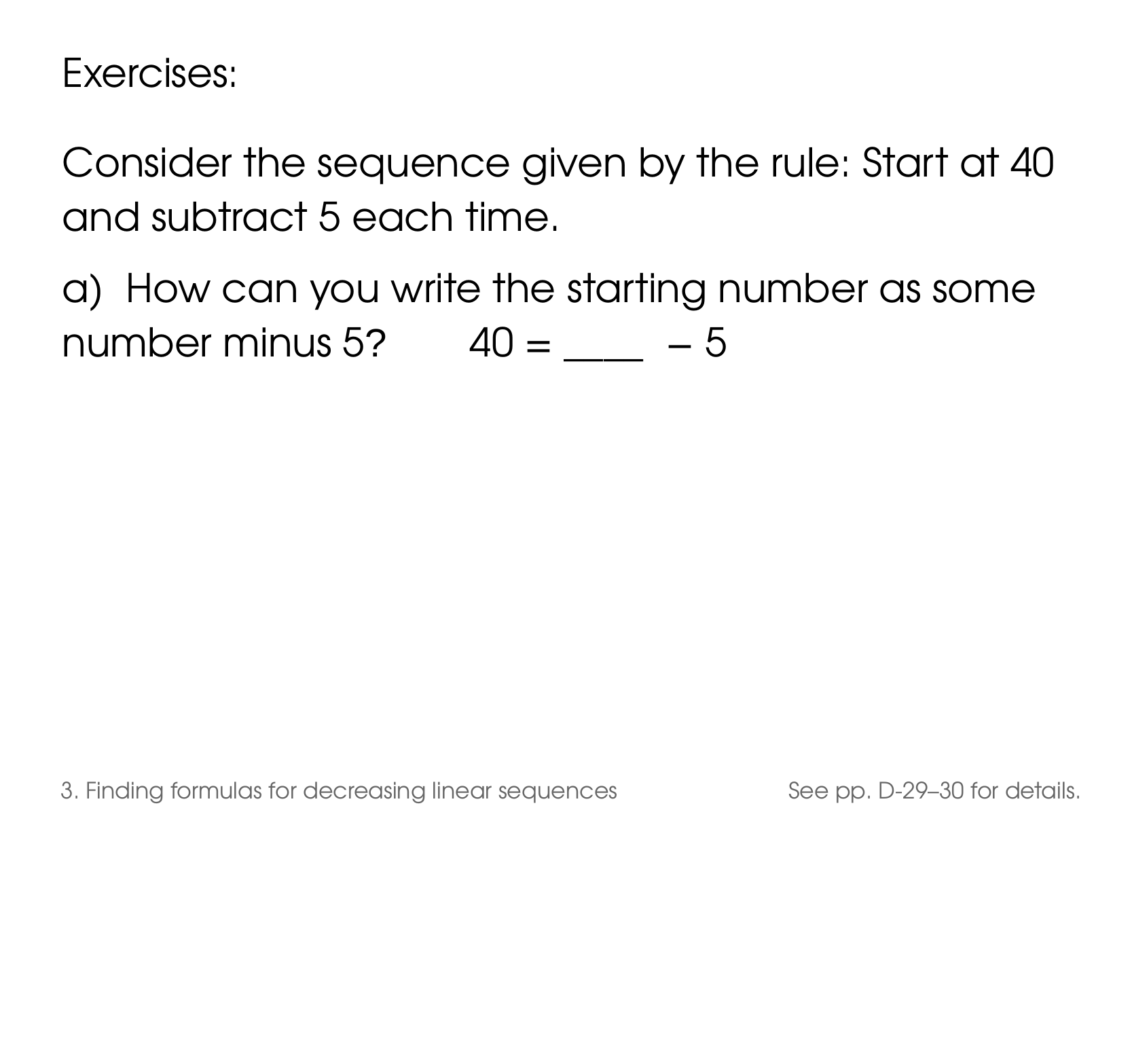

Exercises:
Consider the sequence given by the rule: Start at 40 and subtract 5 each time.
a)  How can you write the starting number as some number minus 5? 	40 = ____  − 5
3. Finding formulas for decreasing linear sequences
See pp. D-29–30 for details.